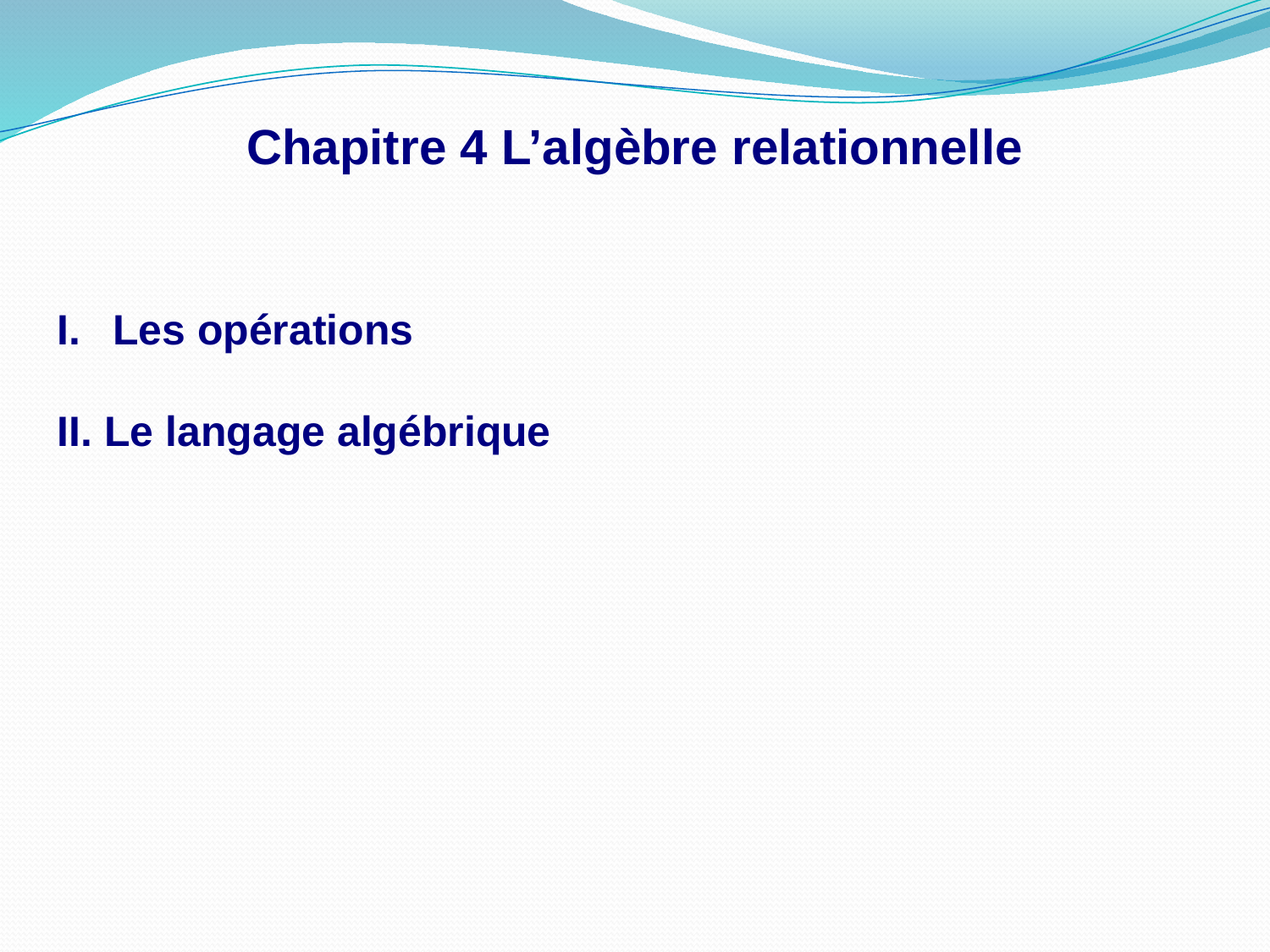

Chapitre 4 L’algèbre relationnelle
Les opérations

II. Le langage algébrique